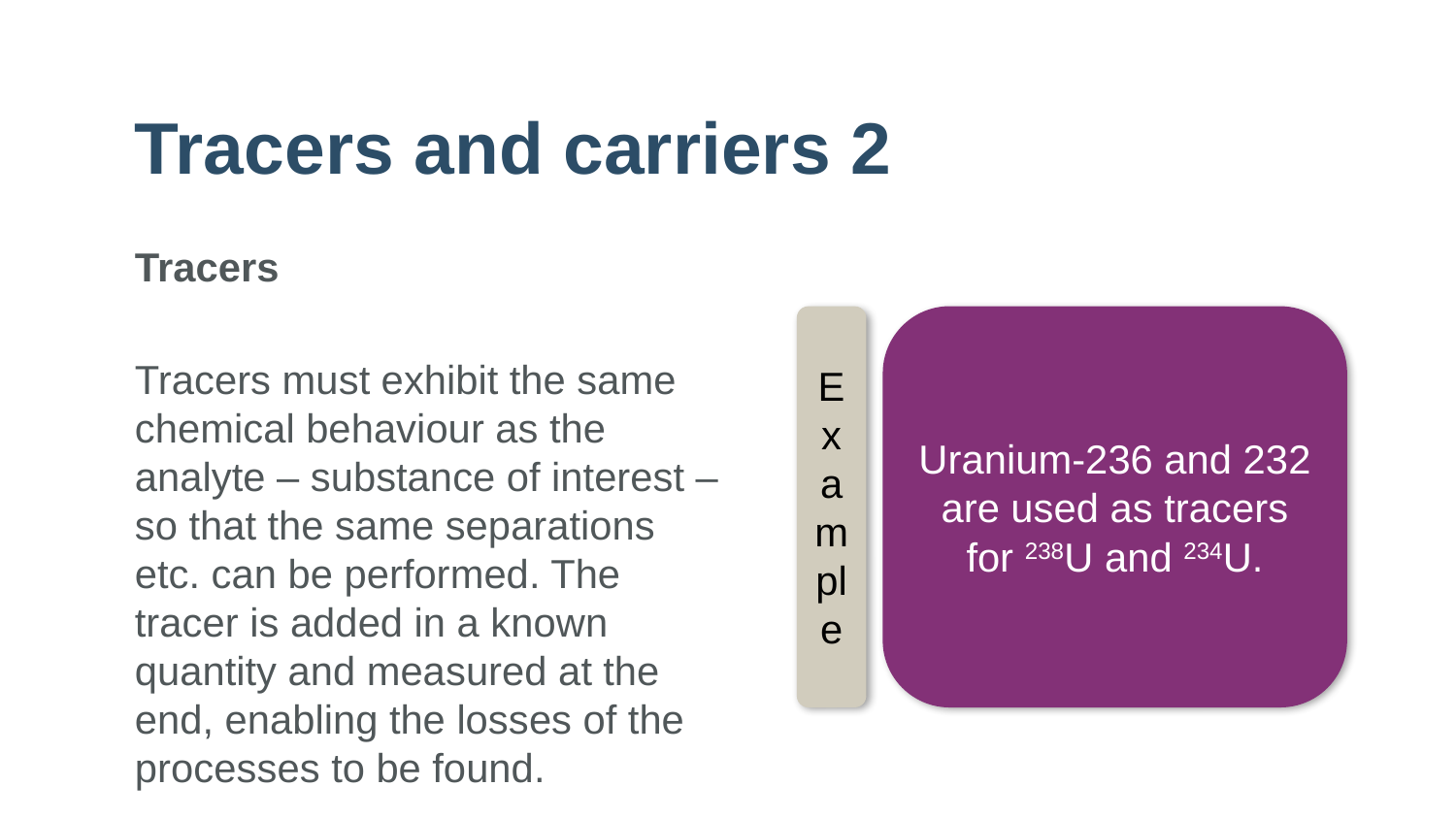

# Tracers and carriers 2
Tracers

Tracers must exhibit the same chemical behaviour as the analyte – substance of interest – so that the same separations etc. can be performed. The tracer is added in a known quantity and measured at the end, enabling the losses of the processes to be found.
Example
Uranium-236 and 232 are used as tracers for 238U and 234U.